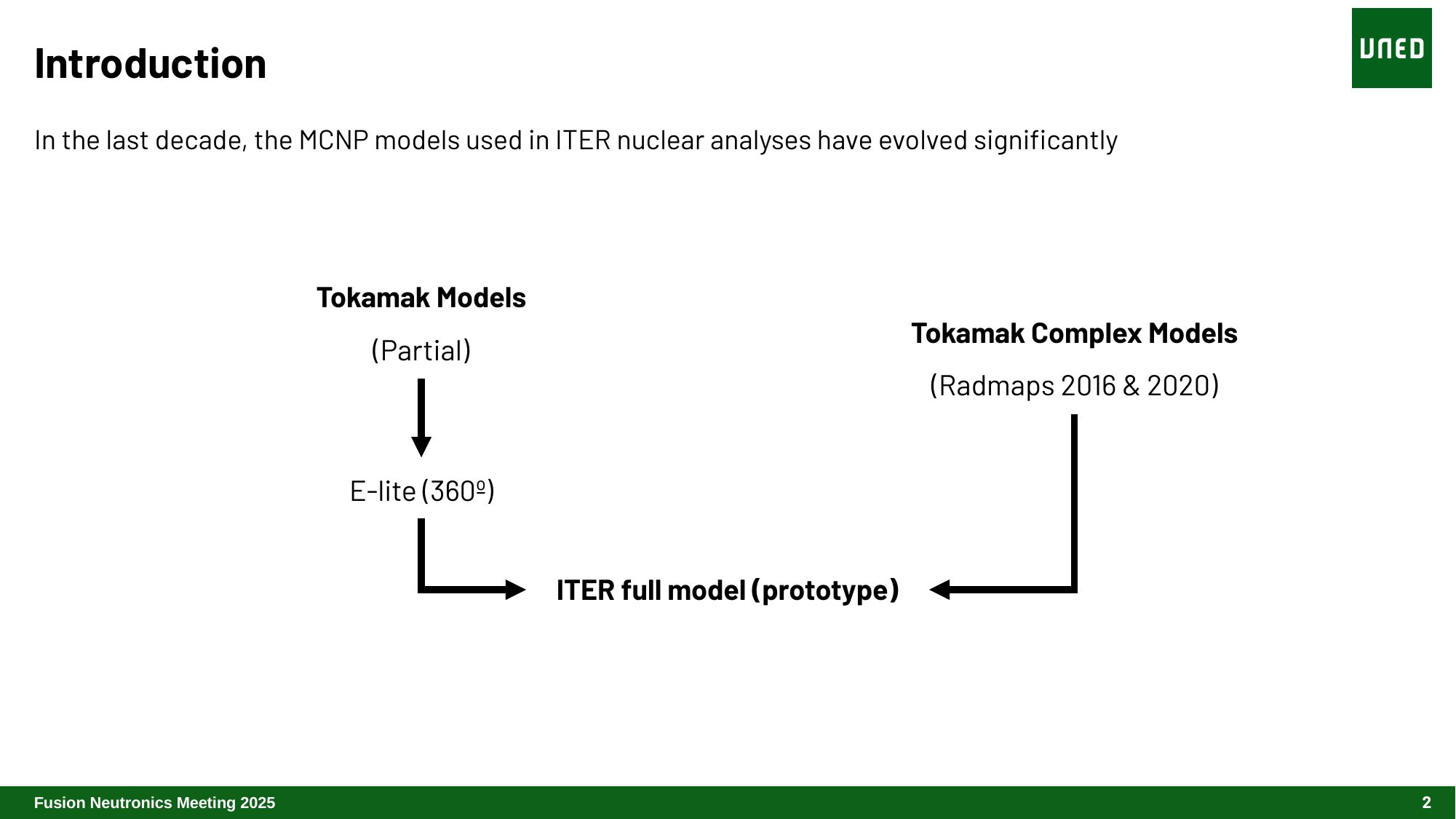

# Introduction
In the last decade, the MCNP models used in ITER nuclear analyses have evolved significantly
Tokamak Models
(Partial)
Tokamak Complex Models
(Radmaps 2016 & 2020)
E-lite (360º)
ITER full model (prototype)
2